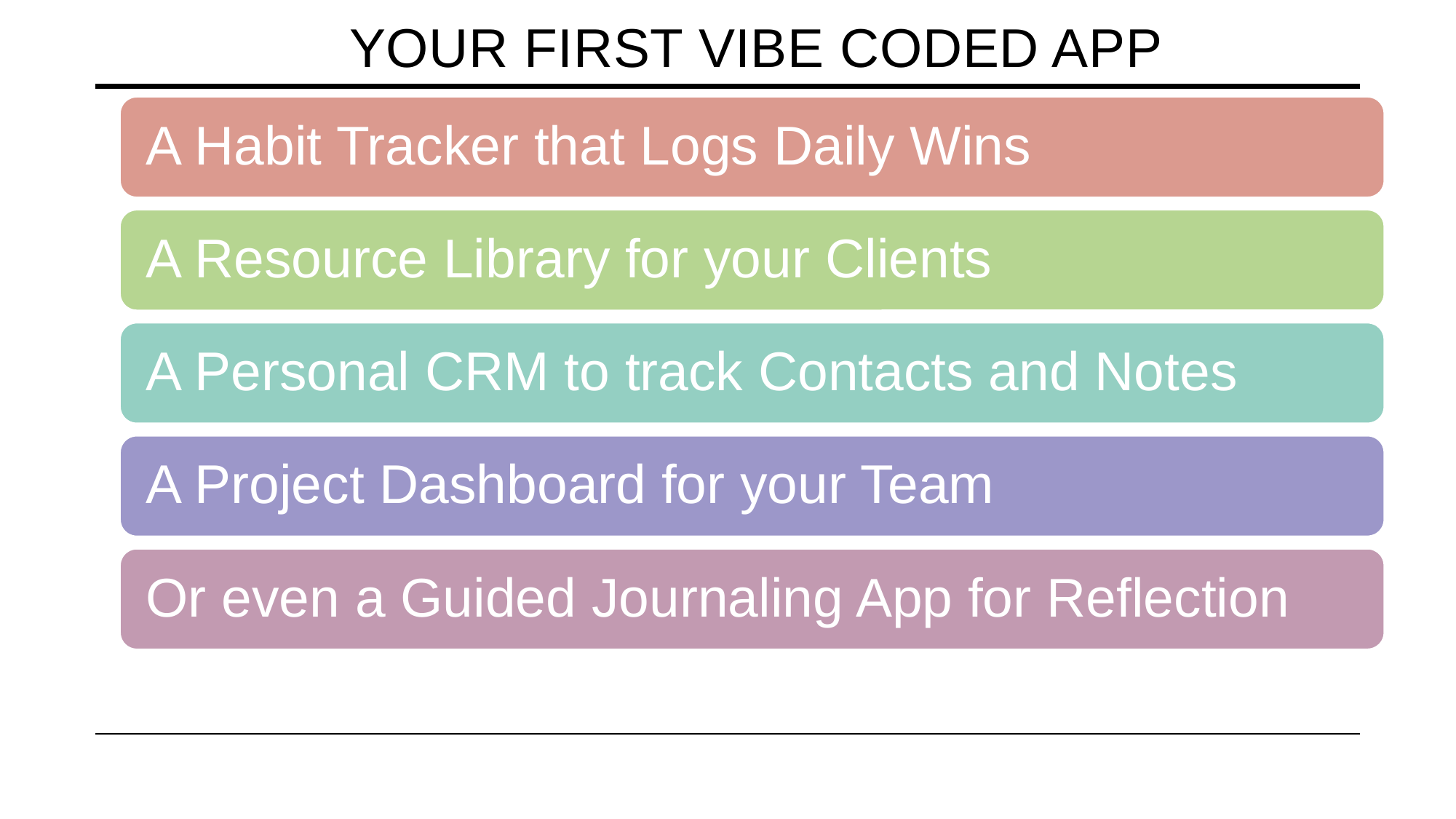

# Your First Vibe Coded App
A Habit Tracker that Logs Daily Wins
A Resource Library for your Clients
A Personal CRM to track Contacts and Notes
A Project Dashboard for your Team
Or even a Guided Journaling App for Reflection